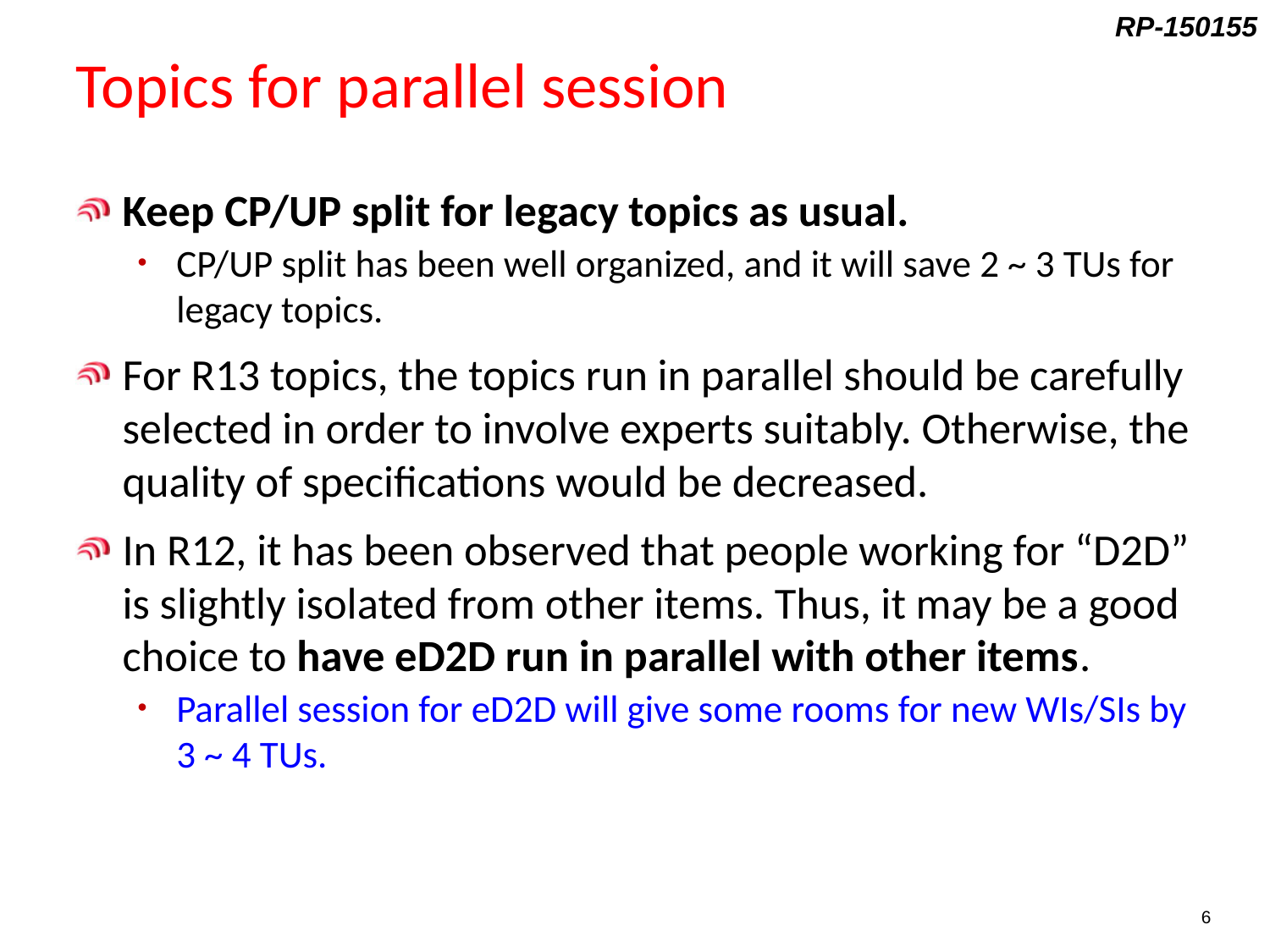

# Topics for parallel session
Keep CP/UP split for legacy topics as usual.
CP/UP split has been well organized, and it will save 2 ~ 3 TUs for legacy topics.
For R13 topics, the topics run in parallel should be carefully selected in order to involve experts suitably. Otherwise, the quality of specifications would be decreased.
In R12, it has been observed that people working for “D2D” is slightly isolated from other items. Thus, it may be a good choice to have eD2D run in parallel with other items.
Parallel session for eD2D will give some rooms for new WIs/SIs by 3 ~ 4 TUs.
6